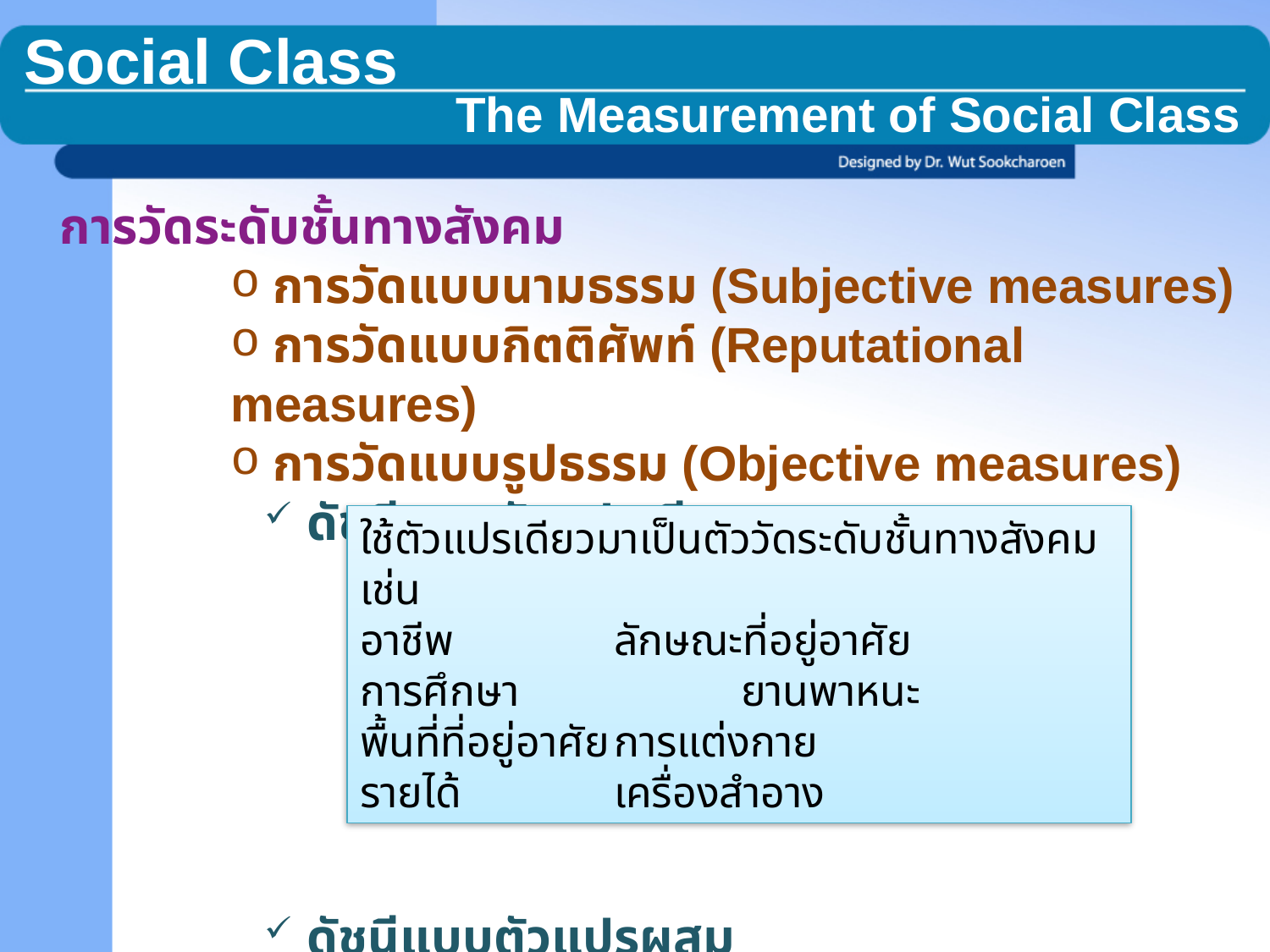

Social Class
The Measurement of Social Class
การวัดระดับชั้นทางสังคม
 การวัดแบบนามธรรม (Subjective measures)
 การวัดแบบกิตติศัพท์ (Reputational measures)
 การวัดแบบรูปธรรม (Objective measures)
 ดัชนีแบบตัวแปรเดียว
 ดัชนีแบบตัวแปรผสม
ใช้ตัวแปรเดียวมาเป็นตัววัดระดับชั้นทางสังคม เช่น
อาชีพ		ลักษณะที่อยู่อาศัย
การศึกษา 		ยานพาหนะ
พื้นที่ที่อยู่อาศัย	การแต่งกาย
รายได้ 		เครื่องสำอาง